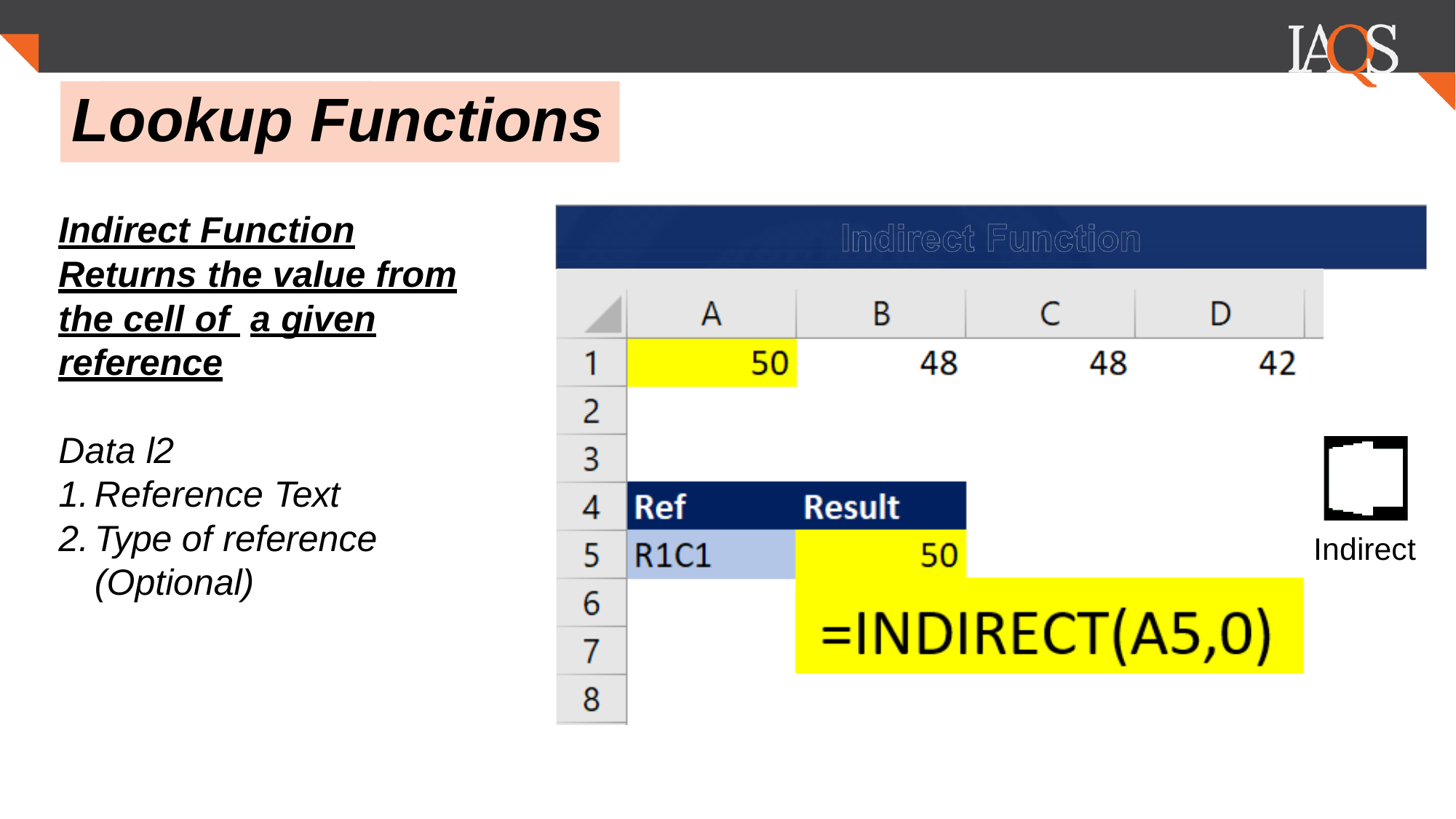

.

# Lookup Functions
Indirect Function
Returns the value from the cell of  a given reference

Data l2
Reference Text
Type of reference (Optional)

Indirect